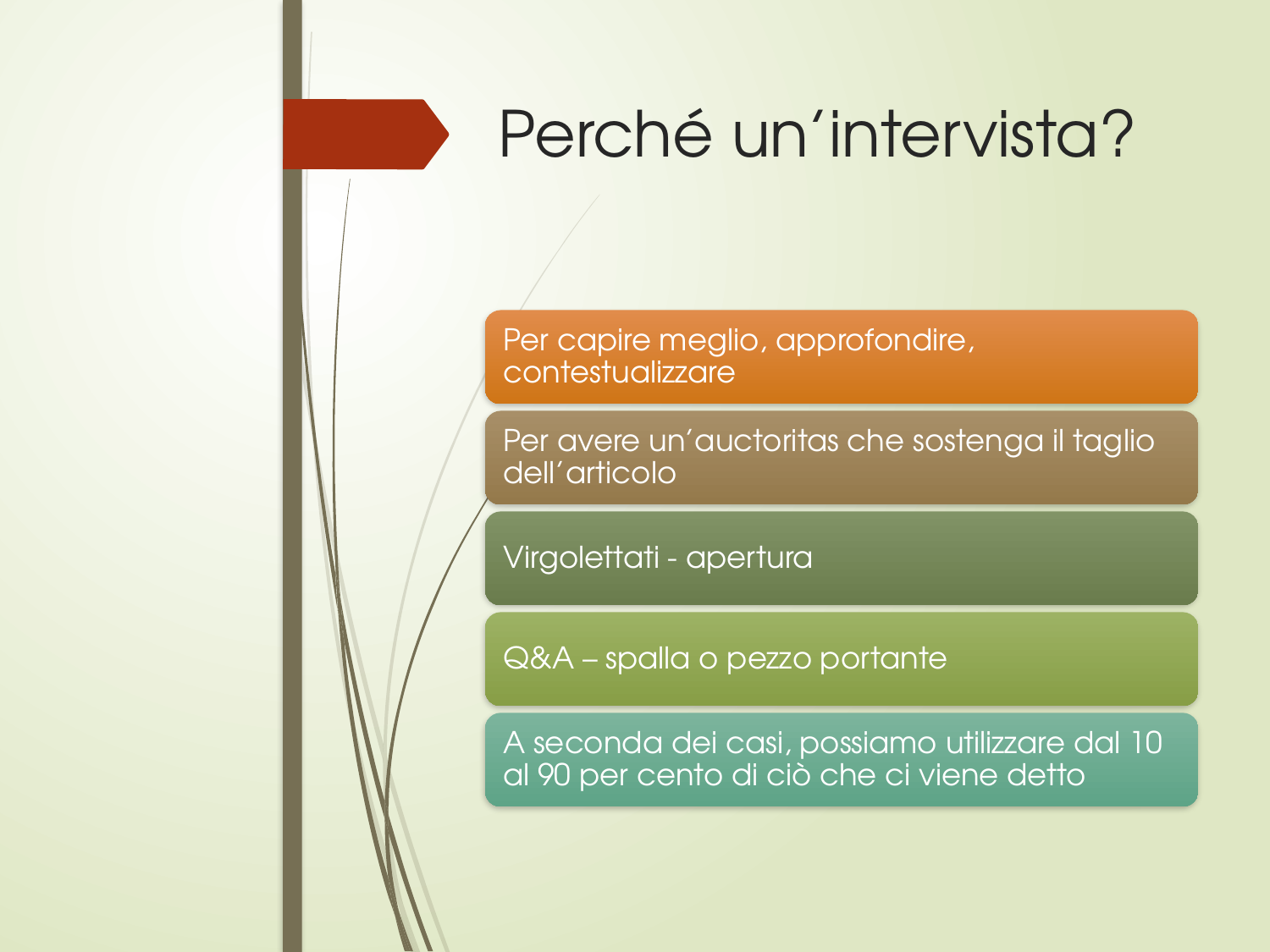

# Perché un’intervista?

Per capire meglio, approfondire, contestualizzare
Per avere un’auctoritas che sostenga il taglio dell’articolo
Virgolettati - apertura
Q&A – spalla o pezzo portante
A seconda dei casi, possiamo utilizzare dal 10 al 90 per cento di ciò che ci viene detto